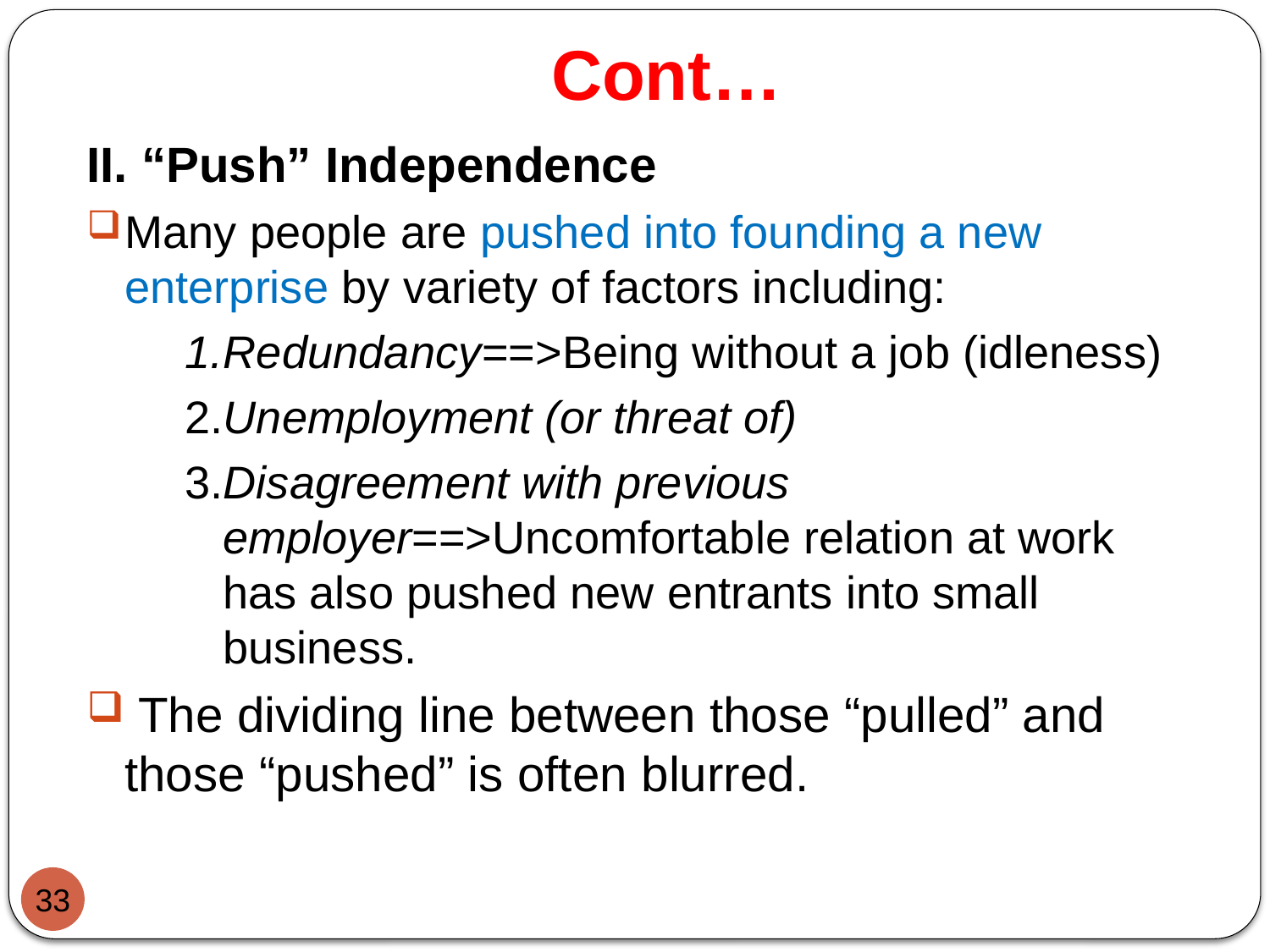

# Cont…
II. “Push” Independence
Many people are pushed into founding a new enterprise by variety of factors including:
1.Redundancy==>Being without a job (idleness)
2.Unemployment (or threat of)
3.Disagreement with previous employer==>Uncomfortable relation at work has also pushed new entrants into small business.
 The dividing line between those “pulled” and those “pushed” is often blurred.

33